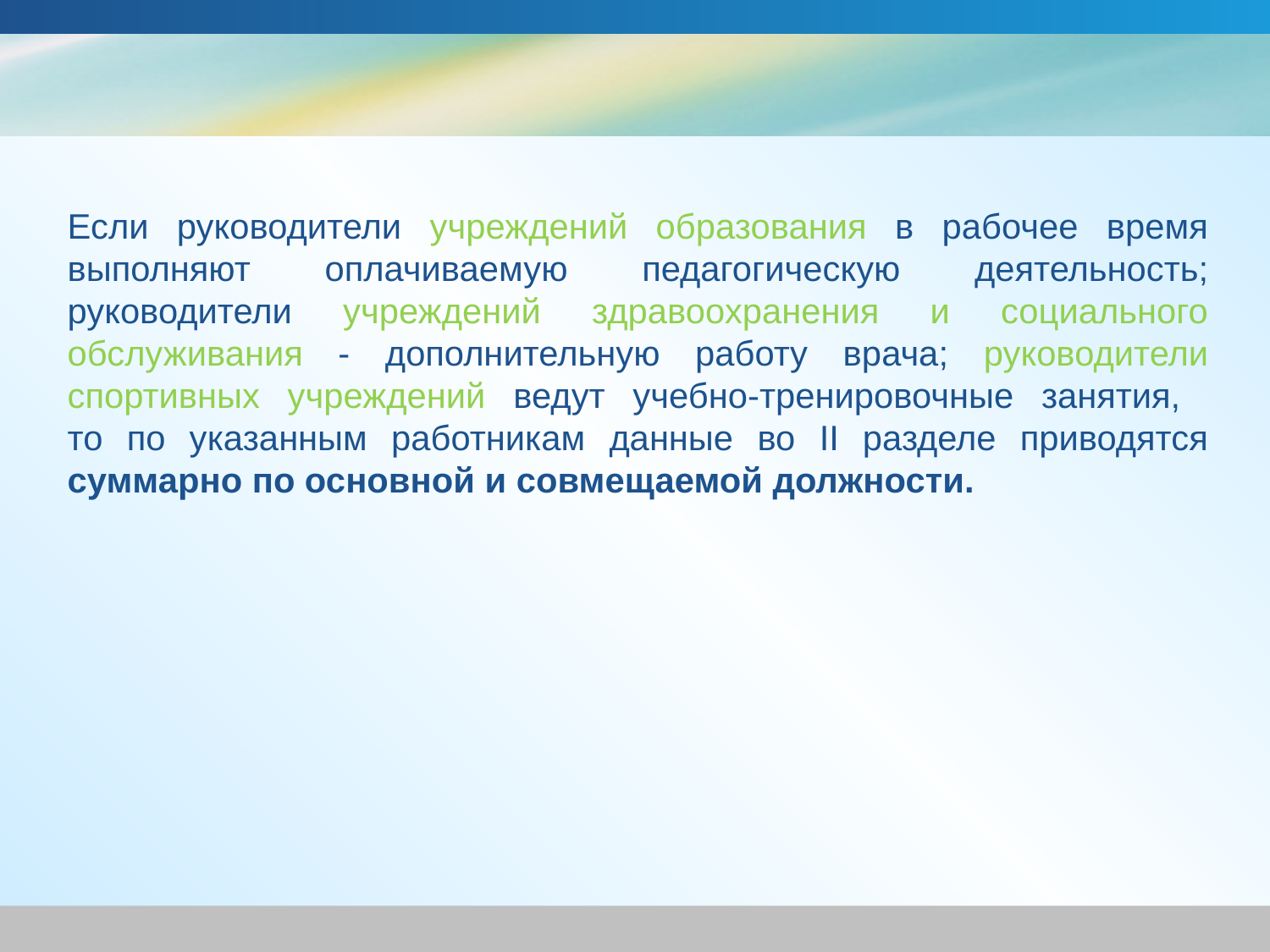

Если руководители учреждений образования в рабочее время выполняют оплачиваемую педагогическую деятельность; руководители учреждений здравоохранения и социального обслуживания - дополнительную работу врача; руководители спортивных учреждений ведут учебно-тренировочные занятия,
то по указанным работникам данные во II разделе приводятся суммарно по основной и совмещаемой должности.